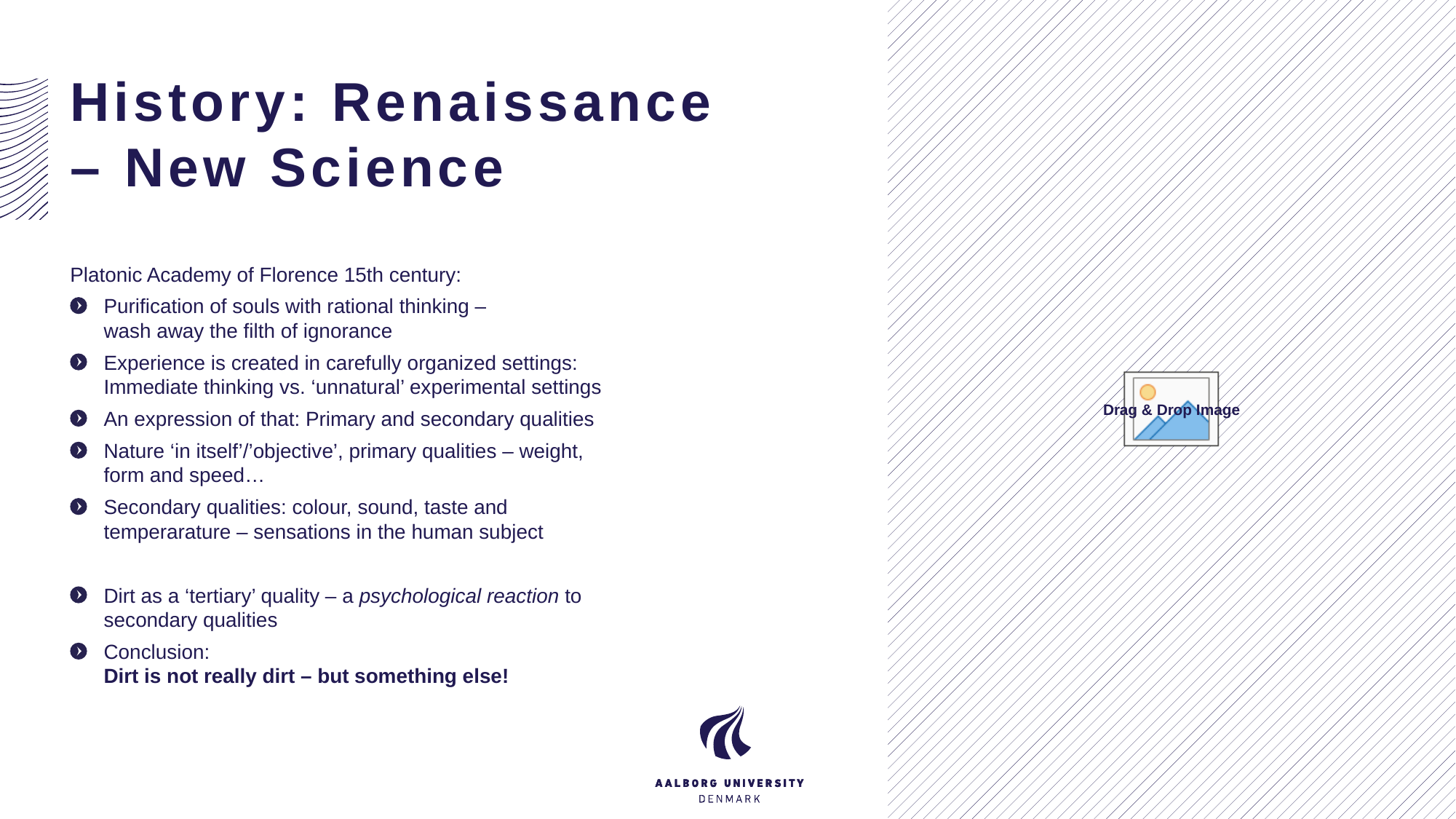

# History: Renaissance – New Science
6
Platonic Academy of Florence 15th century:
Purification of souls with rational thinking –
wash away the filth of ignorance
Experience is created in carefully organized settings: Immediate thinking vs. ‘unnatural’ experimental settings
An expression of that: Primary and secondary qualities
Nature ‘in itself’/’objective’, primary qualities – weight, form and speed…
Secondary qualities: colour, sound, taste and temperarature – sensations in the human subject

Dirt as a ‘tertiary’ quality – a psychological reaction to secondary qualities
Conclusion:
Dirt is not really dirt – but something else!